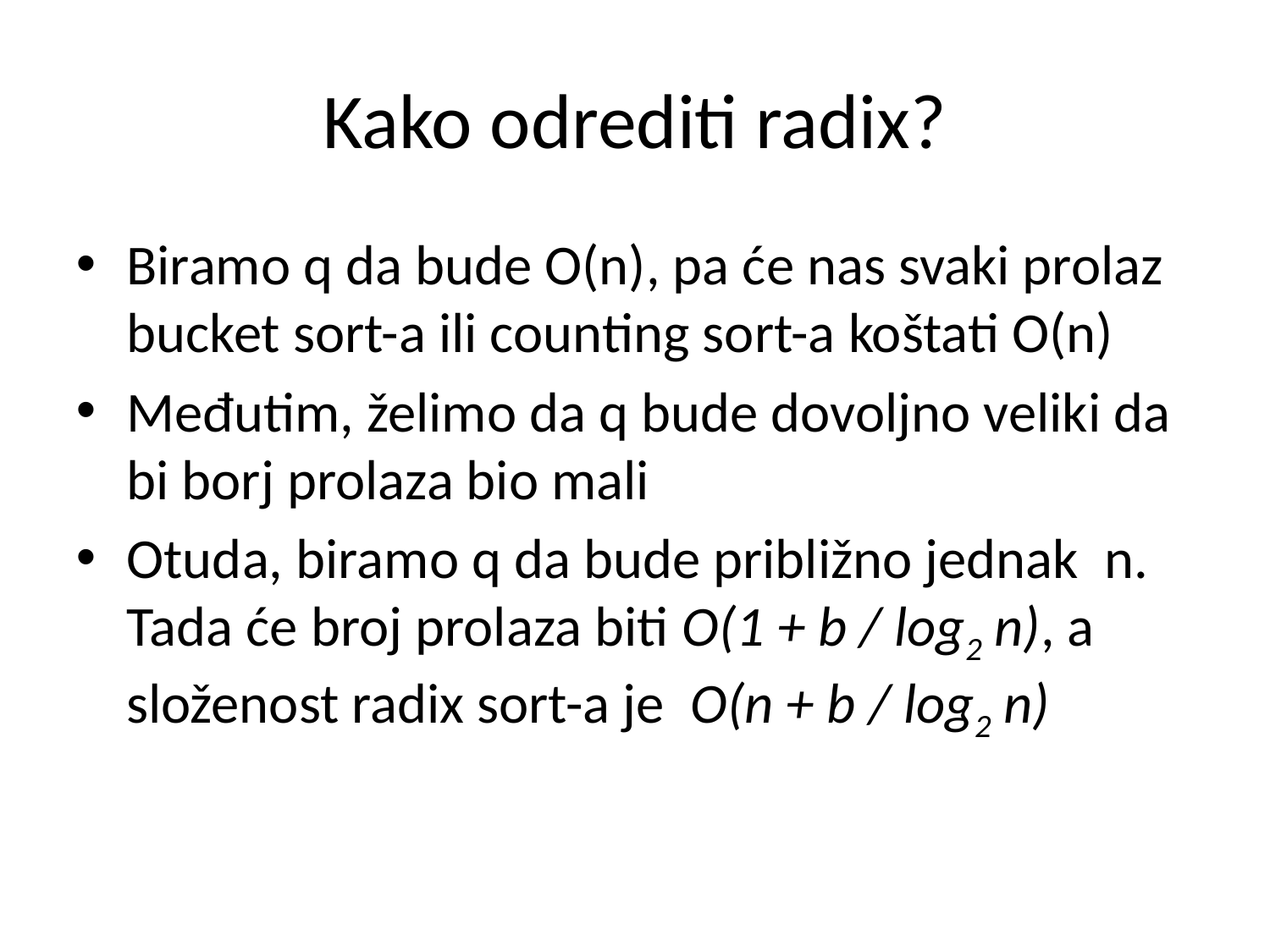

Kako odrediti radix?
Biramo q da bude O(n), pa će nas svaki prolaz bucket sort-a ili counting sort-a koštati O(n)
Međutim, želimo da q bude dovoljno veliki da bi borj prolaza bio mali
Otuda, biramo q da bude približno jednak  n. Tada će broj prolaza biti O(1 + b / log2 n), a složenost radix sort-a je  O(n + b / log2 n)